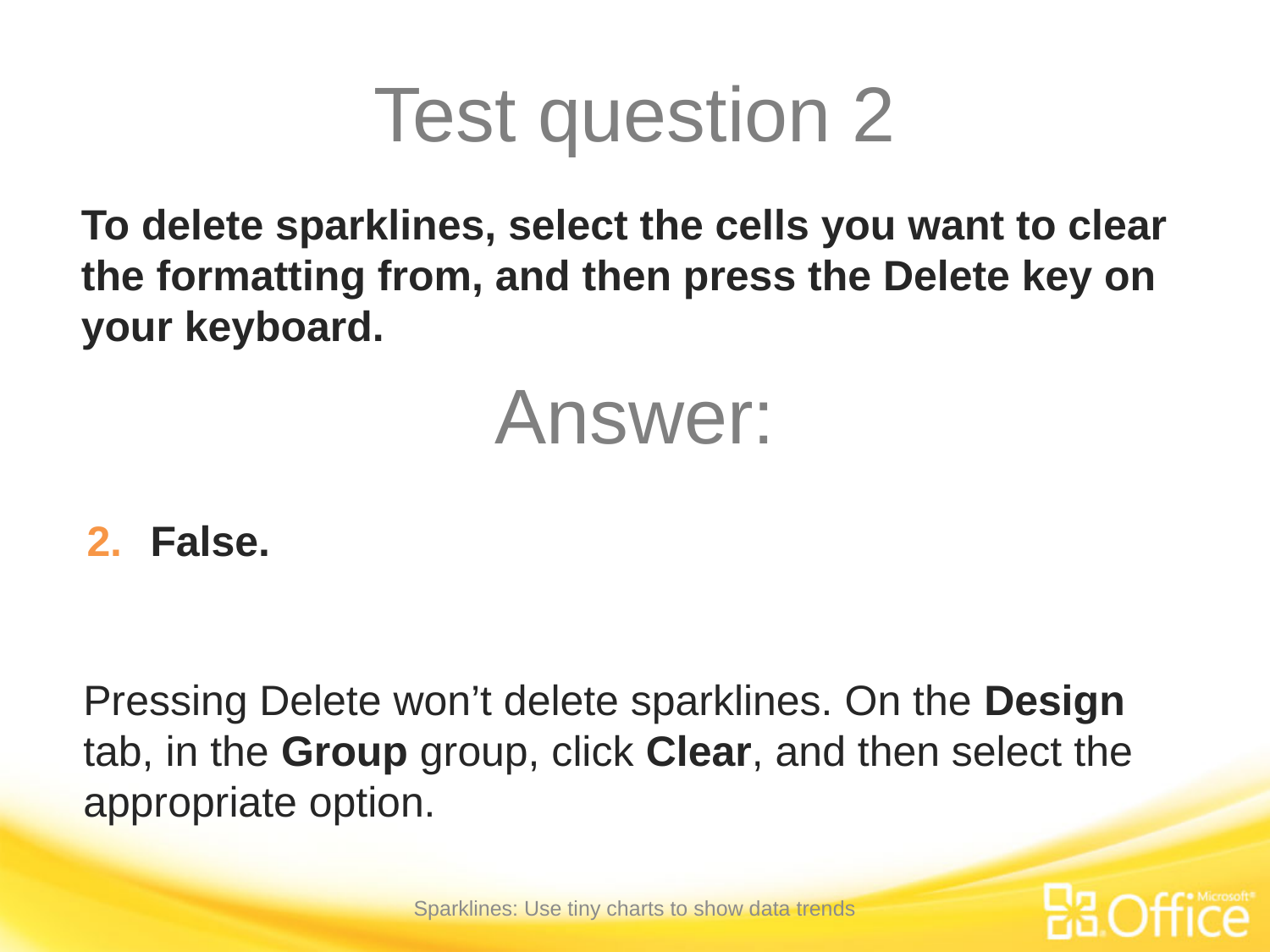

# Test question 2
To delete sparklines, select the cells you want to clear the formatting from, and then press the Delete key on your keyboard.
Answer:
False.
Pressing Delete won’t delete sparklines. On the Design tab, in the Group group, click Clear, and then select the appropriate option.
Sparklines: Use tiny charts to show data trends